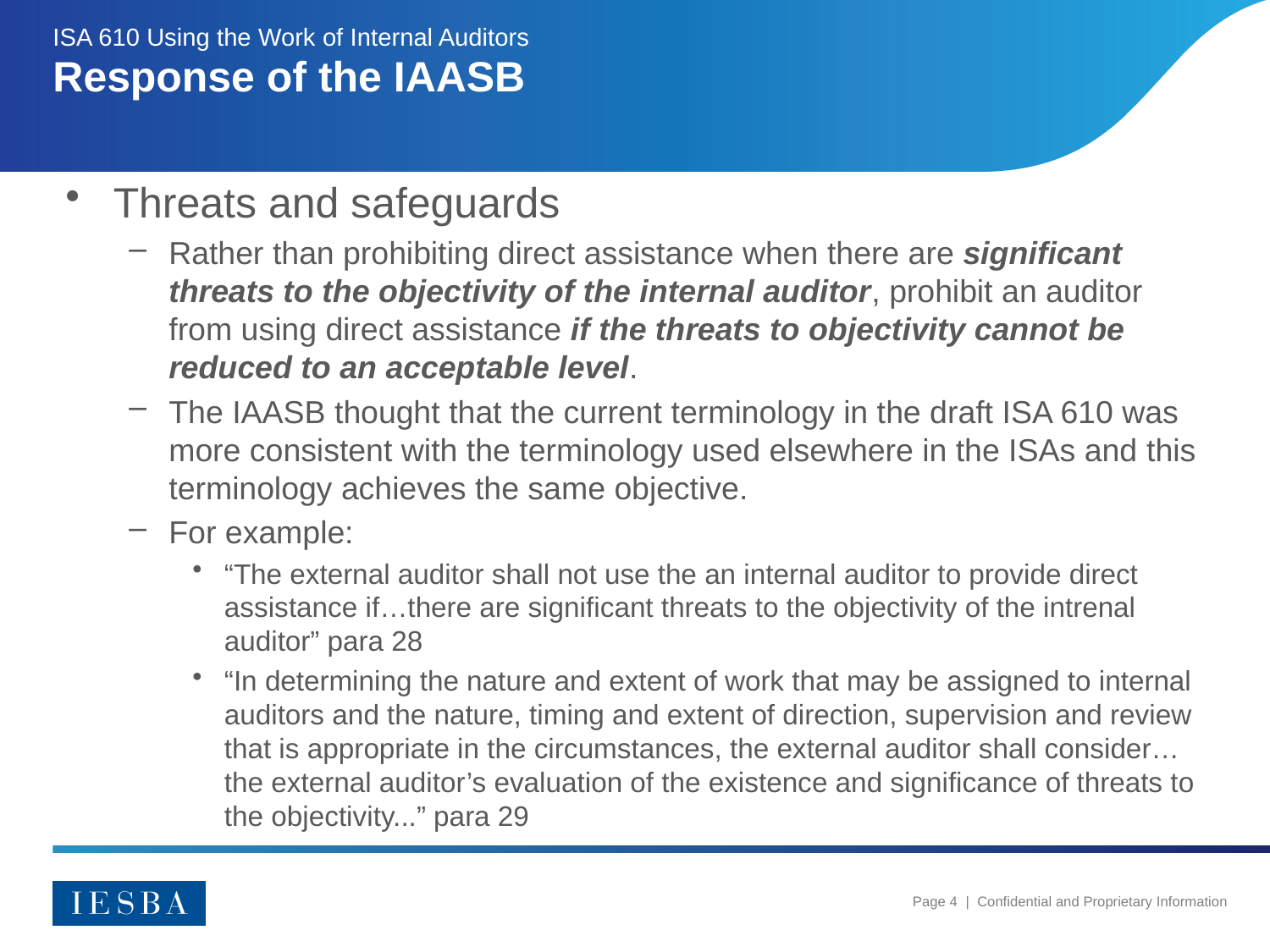

ISA 610 Using the Work of Internal Auditors

# Response of the IAASB
Threats and safeguards
Rather than prohibiting direct assistance when there are significant threats to the objectivity of the internal auditor, prohibit an auditor from using direct assistance if the threats to objectivity cannot be reduced to an acceptable level.
The IAASB thought that the current terminology in the draft ISA 610 was more consistent with the terminology used elsewhere in the ISAs and this terminology achieves the same objective.
For example:
“The external auditor shall not use the an internal auditor to provide direct assistance if…there are significant threats to the objectivity of the intrenal auditor” para 28
“In determining the nature and extent of work that may be assigned to internal auditors and the nature, timing and extent of direction, supervision and review that is appropriate in the circumstances, the external auditor shall consider…the external auditor’s evaluation of the existence and significance of threats to the objectivity...” para 29